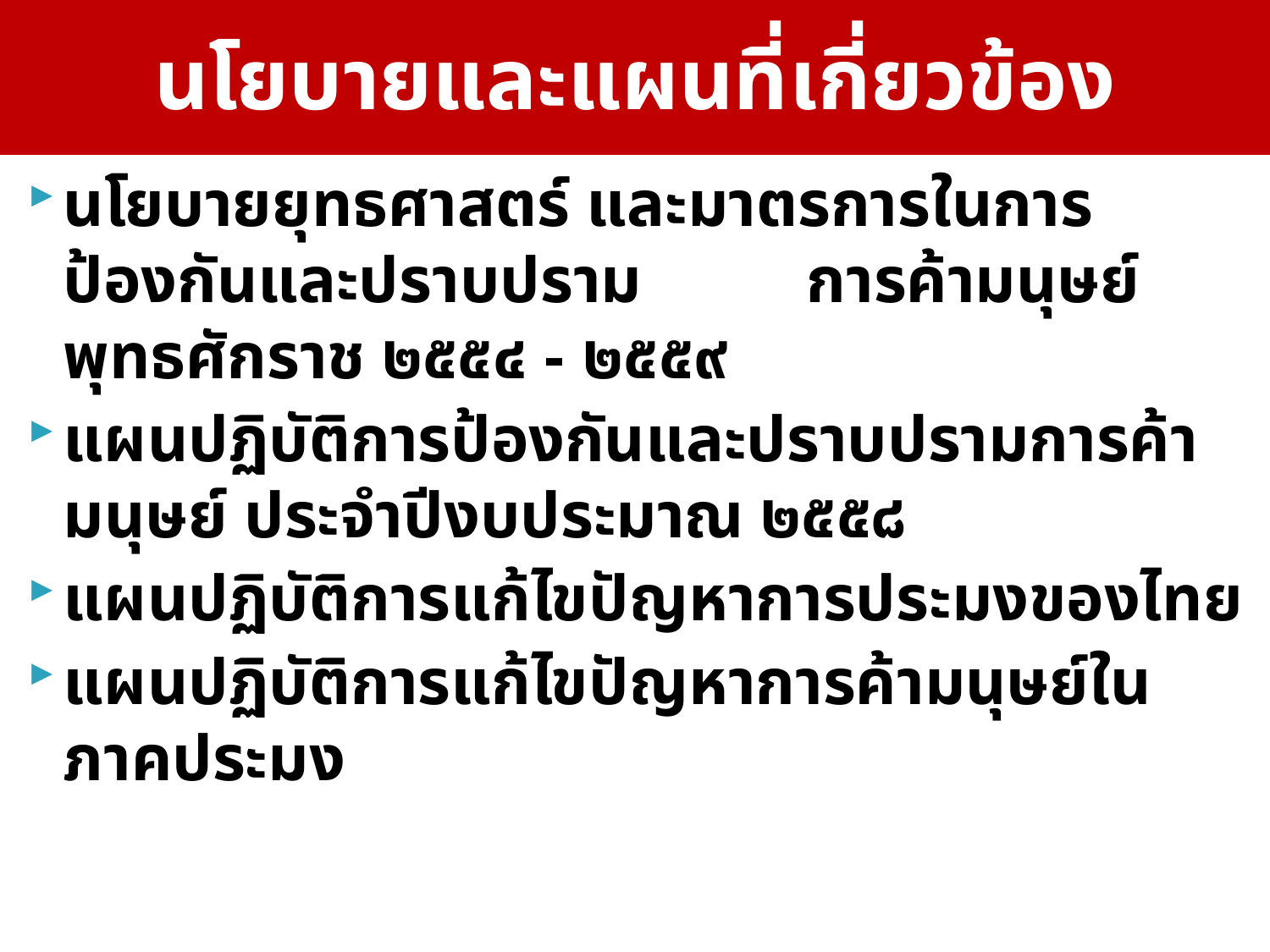

# นโยบายและแผนที่เกี่ยวข้อง
นโยบายยุทธศาสตร์ และมาตรการในการป้องกันและปราบปราม          การค้ามนุษย์ พุทธศักราช ๒๕๕๔ - ๒๕๕๙
แผนปฏิบัติการป้องกันและปราบปรามการค้ามนุษย์ ประจำปีงบประมาณ ๒๕๕๘
แผนปฏิบัติการแก้ไขปัญหาการประมงของไทย
แผนปฏิบัติการแก้ไขปัญหาการค้ามนุษย์ในภาคประมง